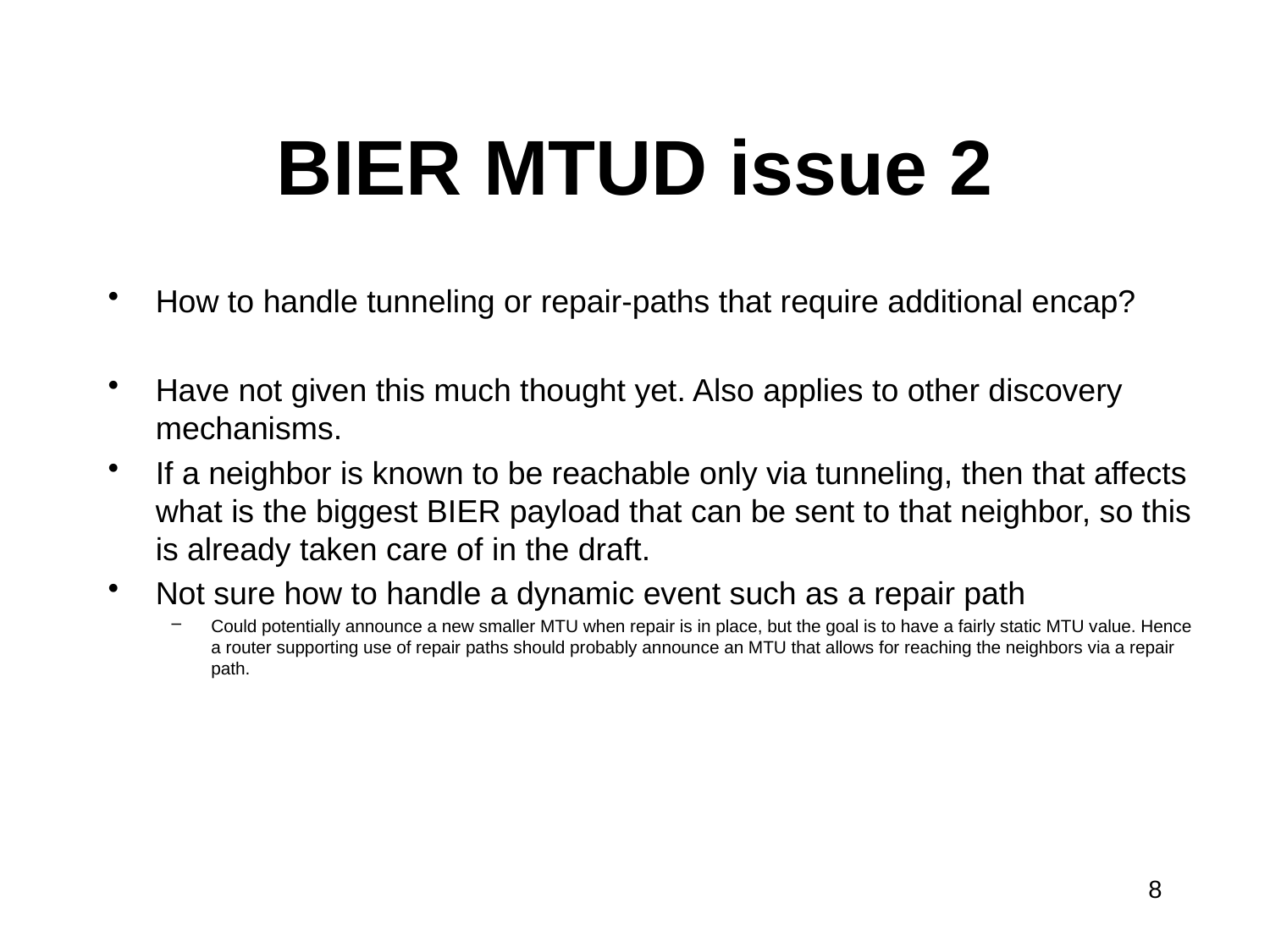

# BIER MTUD issue 2
How to handle tunneling or repair-paths that require additional encap?

Have not given this much thought yet. Also applies to other discovery mechanisms.
If a neighbor is known to be reachable only via tunneling, then that affects what is the biggest BIER payload that can be sent to that neighbor, so this is already taken care of in the draft.
Not sure how to handle a dynamic event such as a repair path
Could potentially announce a new smaller MTU when repair is in place, but the goal is to have a fairly static MTU value. Hence a router supporting use of repair paths should probably announce an MTU that allows for reaching the neighbors via a repair path.

8